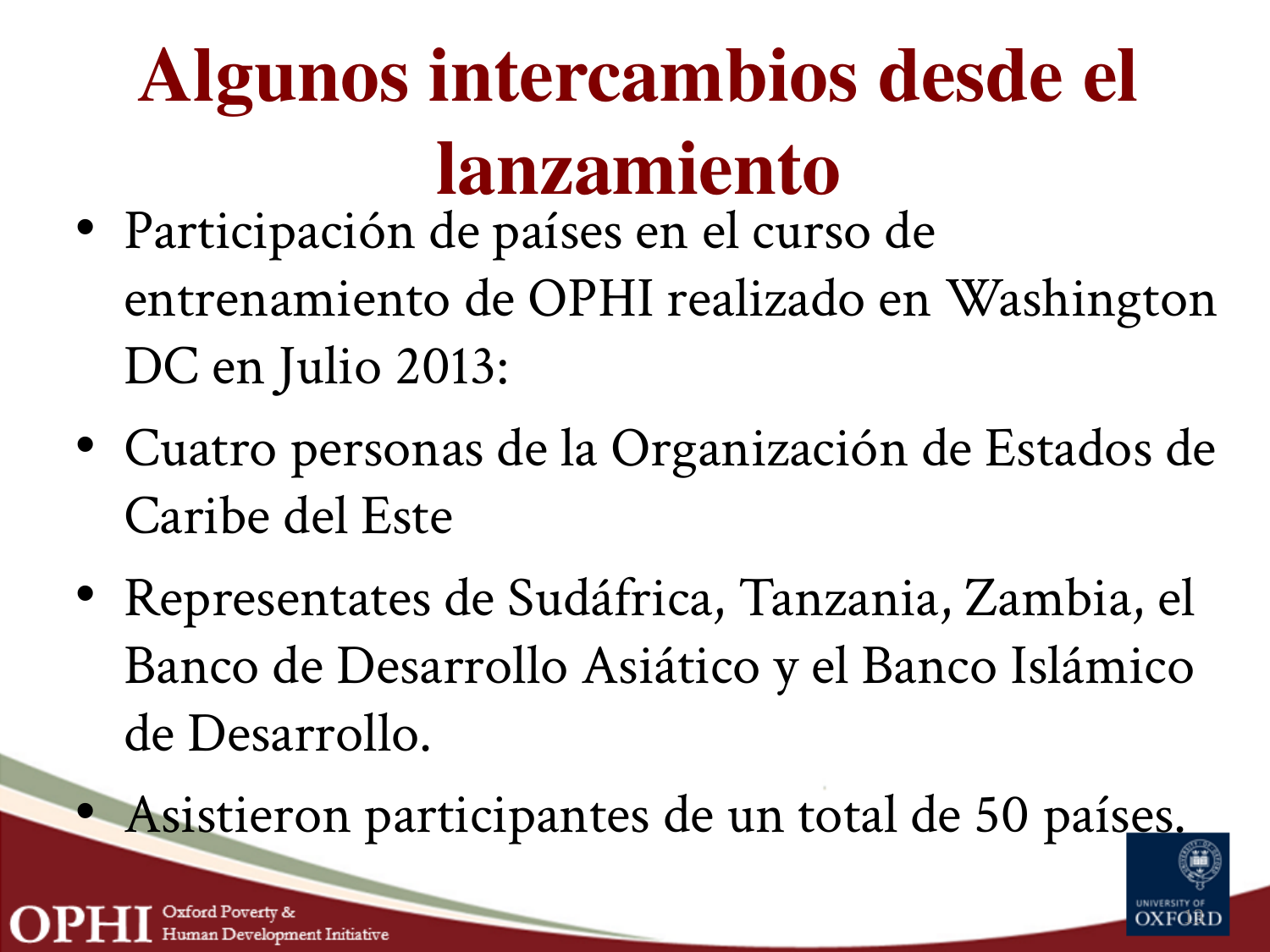

# Algunos intercambios desde el lanzamiento
Participación de países en el curso de entrenamiento de OPHI realizado en Washington DC en Julio 2013:
Cuatro personas de la Organización de Estados de Caribe del Este
Representates de Sudáfrica, Tanzania, Zambia, el Banco de Desarrollo Asiático y el Banco Islámico de Desarrollo.
Asistieron participantes de un total de 50 países.
13